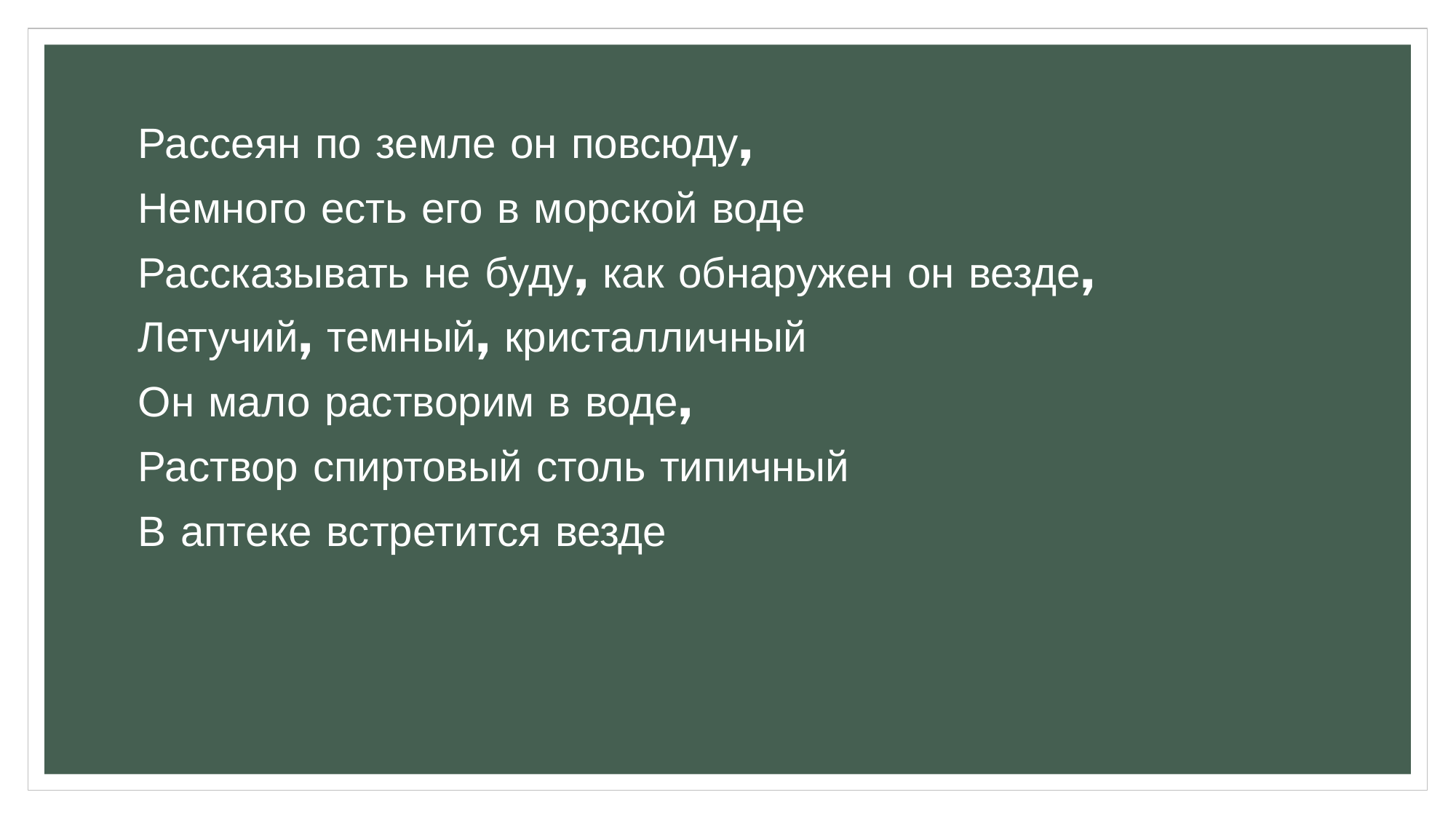

Рассеян по земле он повсюду,
Немного есть его в морской воде
Рассказывать не буду, как обнаружен он везде,
Летучий, темный, кристалличный
Он мало растворим в воде,
Раствор спиртовый столь типичный
В аптеке встретится везде